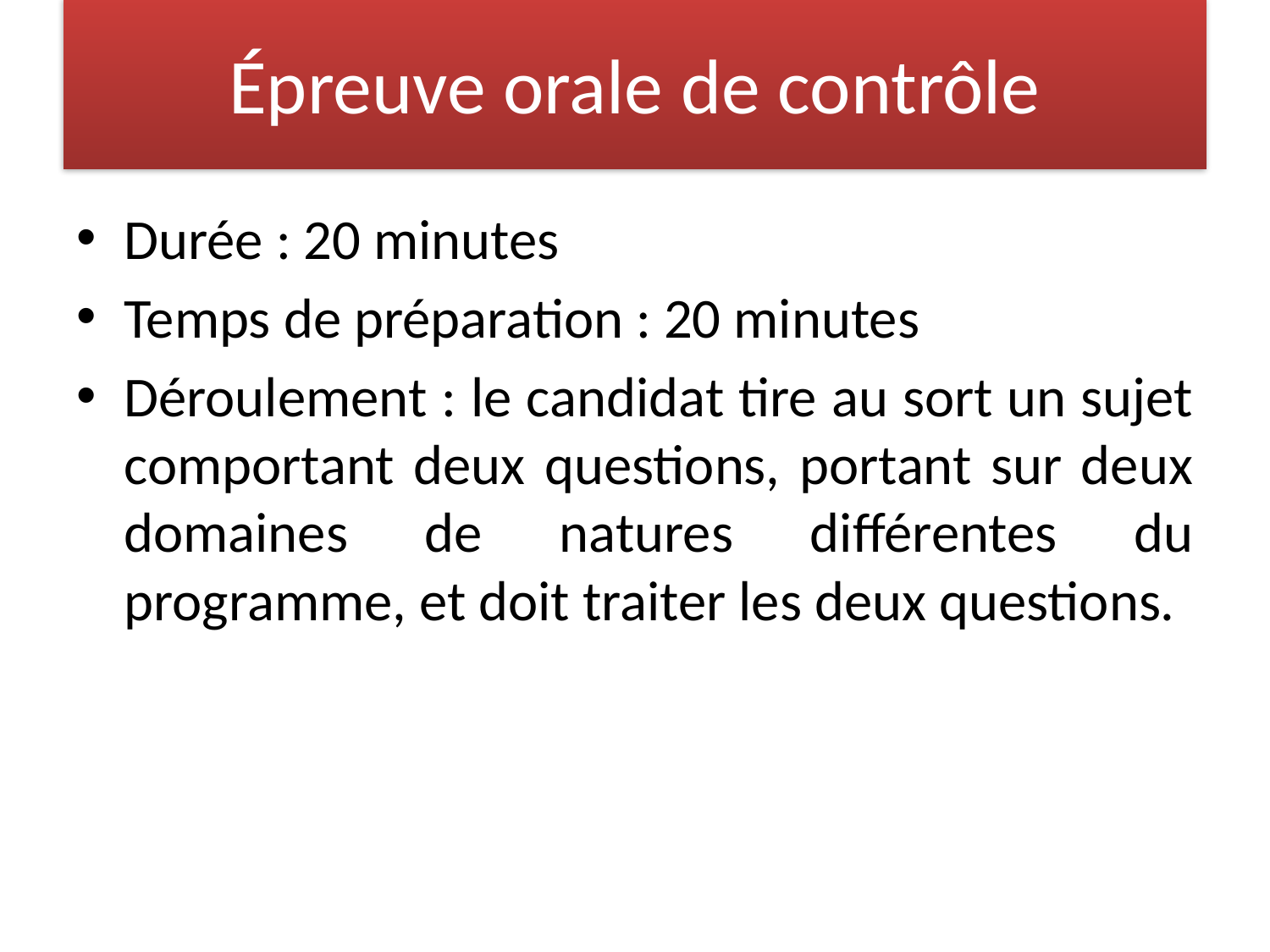

# Épreuve orale de contrôle
Durée : 20 minutes
Temps de préparation : 20 minutes
Déroulement : le candidat tire au sort un sujet comportant deux questions, portant sur deux domaines de natures différentes du programme, et doit traiter les deux questions.